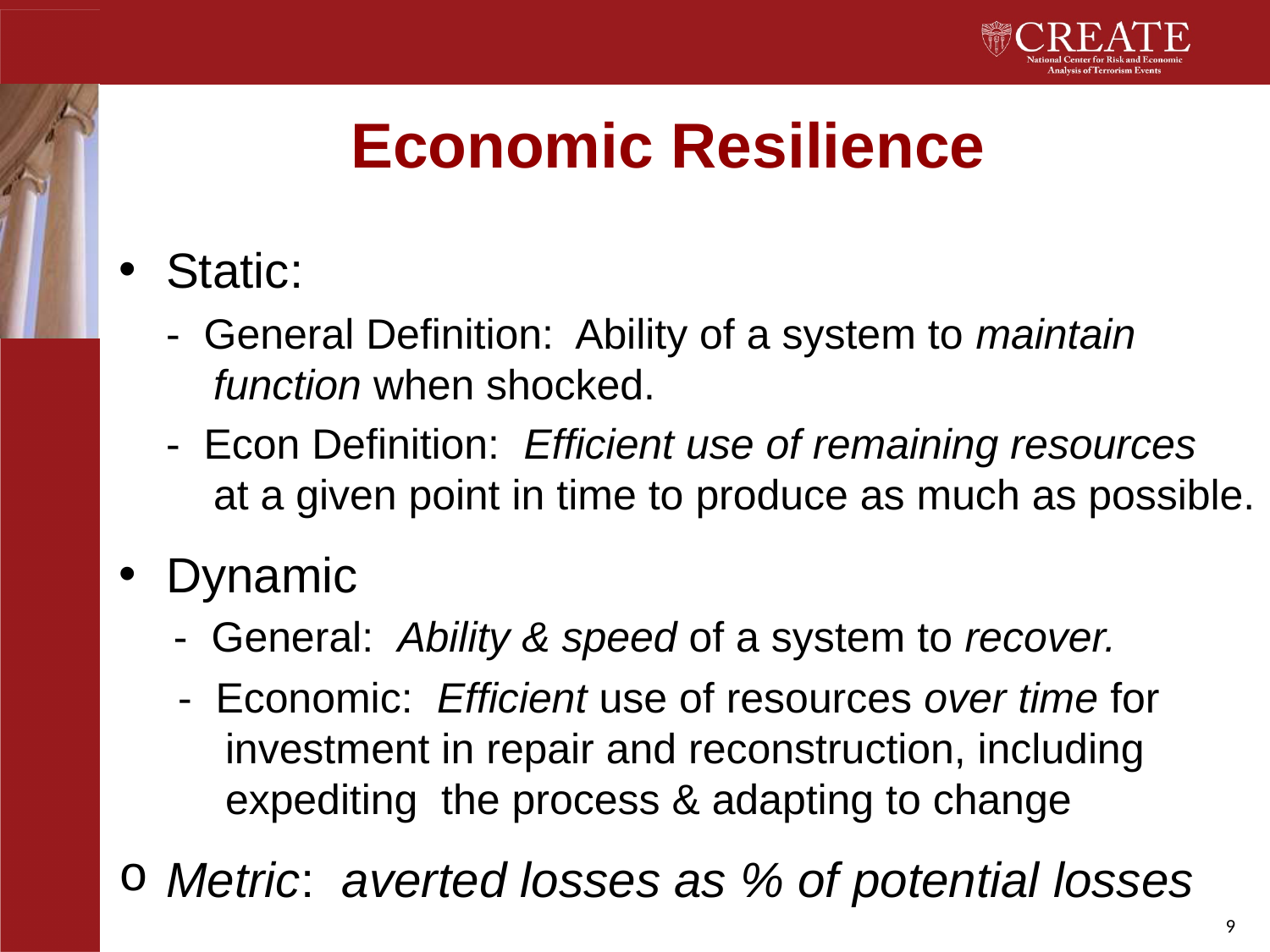

# Economic Resilience
Static:
    -  General Definition:  Ability of a system to maintain
        function when shocked.
    -  Econ Definition:  Efficient use of remaining resources
        at a given point in time to produce as much as possible.

Dynamic
    -  General:  Ability & speed of a system to recover.

     -  Economic:  Efficient use of resources over time for
         investment in repair and reconstruction, including
         expediting  the process & adapting to change

Metric:  averted losses as % of potential losses